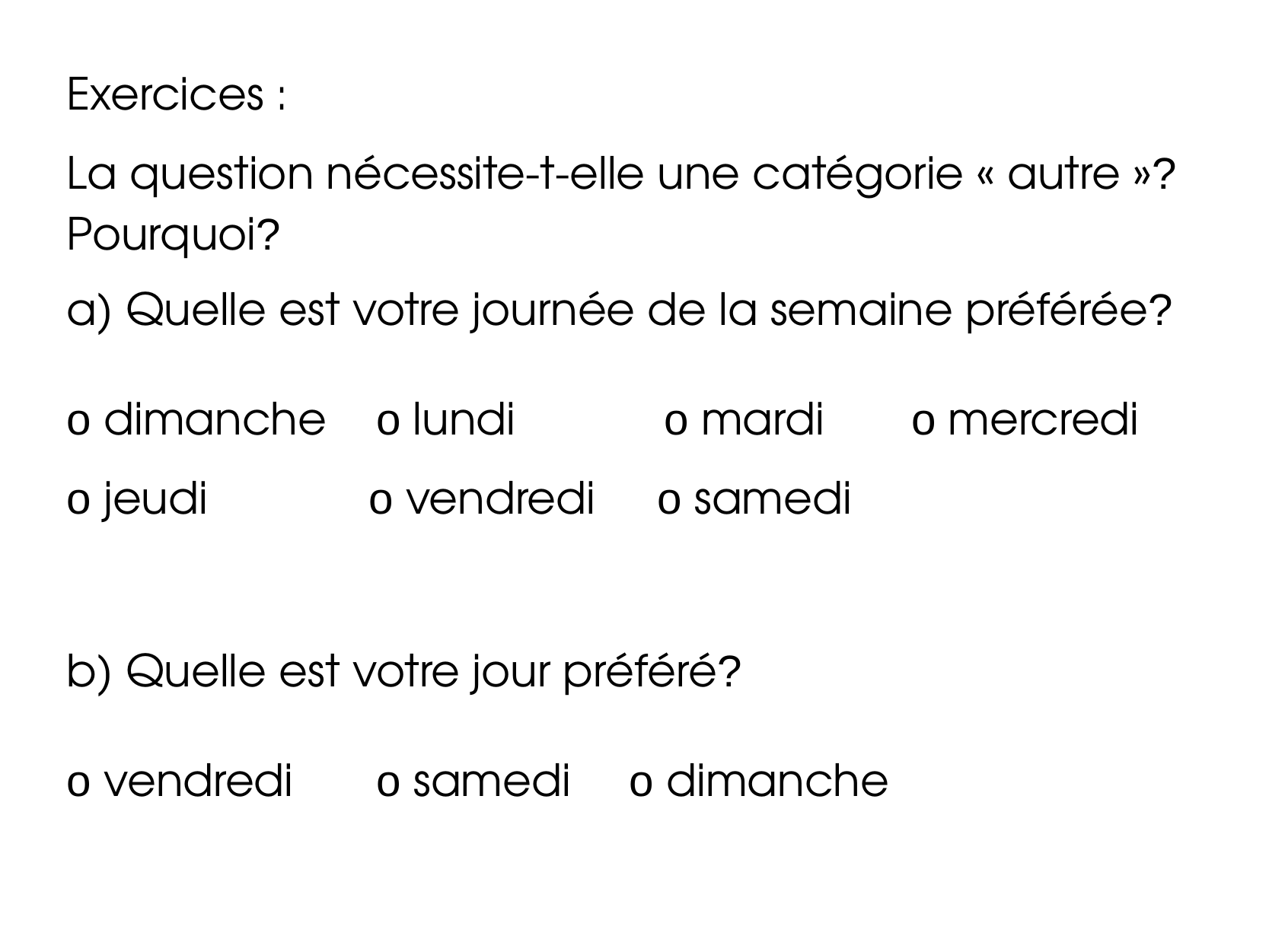

Exercices :
La question nécessite-t-elle une catégorie « autre »? Pourquoi?
a) Quelle est votre journée de la semaine préférée?

o dimanche    o lundi            o mardi       o mercredi
o jeudi             o vendredi     o samedi
b) Quelle est votre jour préféré?

o vendredi       o samedi     o dimanche